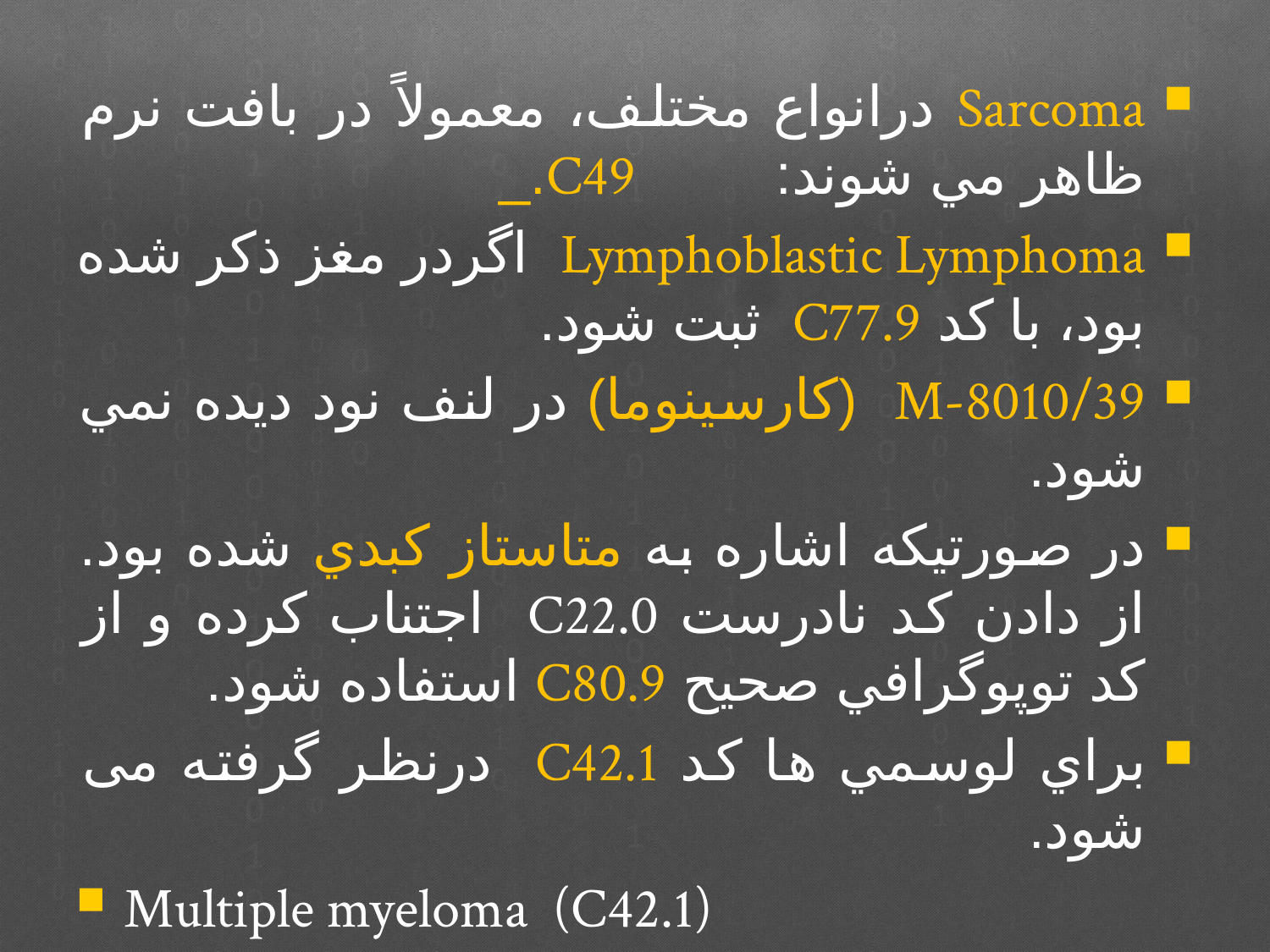

Sarcoma درانواع مختلف، معمولاً در بافت نرم ظاهر مي شوند:         ‍‍C49._
Lymphoblastic Lymphoma  اگردر مغز ذكر شده بود، با كد C77.9  ثبت شود.
M-8010/39  (کارسینوما) در لنف نود ديده نمي شود.
در صورتيكه اشاره به متاستاز كبدي شده بود. از دادن كد نادرست C22.0  اجتناب كرده و از كد توپوگرافي صحيح C80.9 استفاده شود.
براي لوسمي ها كد C42.1  درنظر گرفته می شود.
Multiple myeloma  (C42.1)